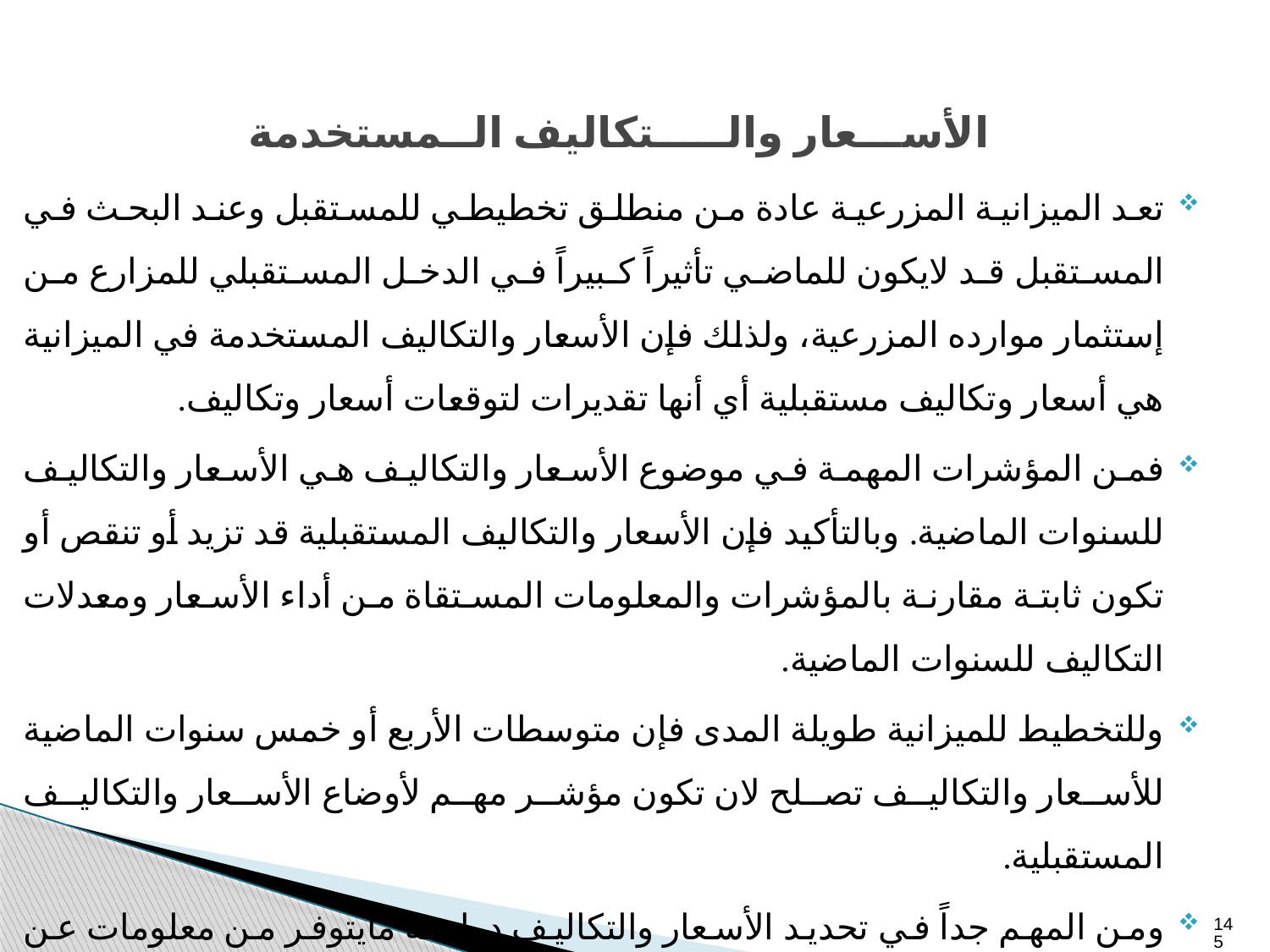

الأســـعار والـــــتكاليف الــمستخدمة
تعد الميزانية المزرعية عادة من منطلق تخطيطي للمستقبل وعند البحث في المستقبل قد لايكون للماضي تأثيراً كبيراً في الدخل المستقبلي للمزارع من إستثمار موارده المزرعية، ولذلك فإن الأسعار والتكاليف المستخدمة في الميزانية هي أسعار وتكاليف مستقبلية أي أنها تقديرات لتوقعات أسعار وتكاليف.
فمن المؤشرات المهمة في موضوع الأسعار والتكاليف هي الأسعار والتكاليف للسنوات الماضية. وبالتأكيد فإن الأسعار والتكاليف المستقبلية قد تزيد أو تنقص أو تكون ثابتة مقارنة بالمؤشرات والمعلومات المستقاة من أداء الأسعار ومعدلات التكاليف للسنوات الماضية.
وللتخطيط للميزانية طويلة المدى فإن متوسطات الأربع أو خمس سنوات الماضية للأسعار والتكاليف تصلح لان تكون مؤشر مهم لأوضاع الأسعار والتكاليف المستقبلية.
ومن المهم جداً في تحديد الأسعار والتكاليف دراسة مايتوفر من معلومات عن السنوات السابقة دراسة جيدة حتى يكون معامل الخطأ صغير وتكون الأسعار المقدرة قريبة جداً من الأسعار الواقعية وتعطى للميزانية المزرعية المعدة مصداقية وكفاءة عالية.
145